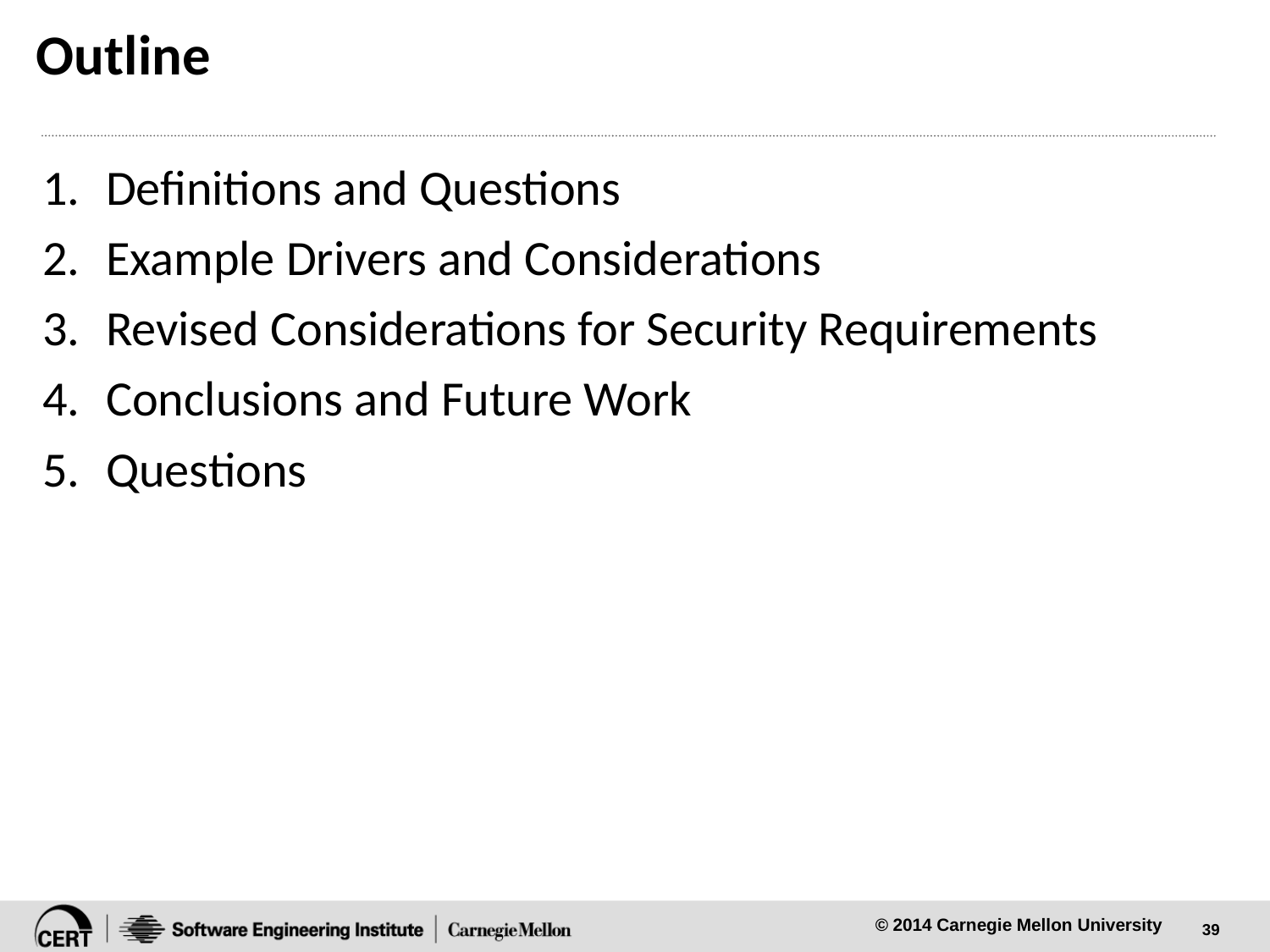

# Outline
Definitions and Questions
Example Drivers and Considerations
Revised Considerations for Security Requirements
Conclusions and Future Work
Questions